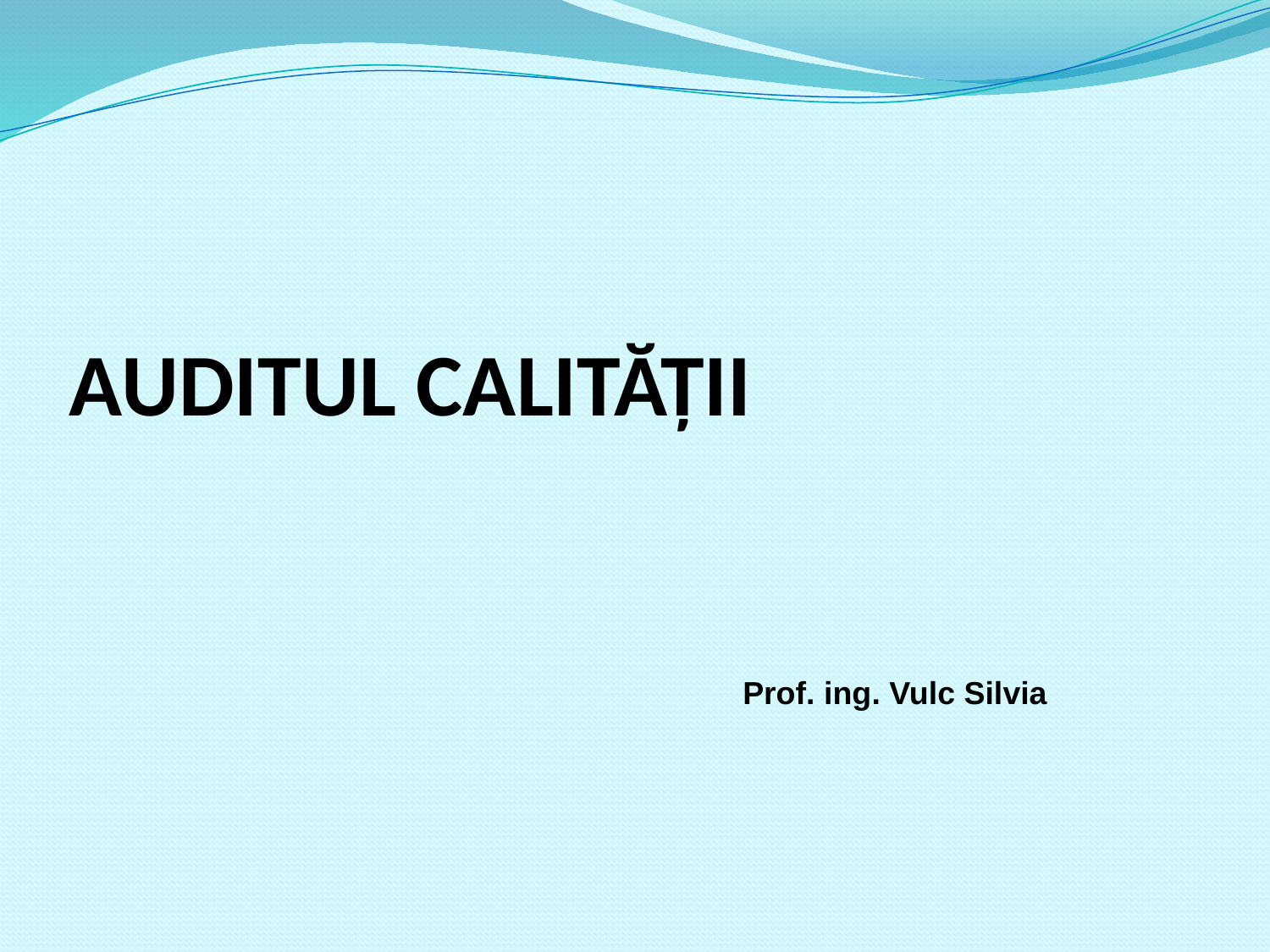

# AUDITUL CALITĂŢII
Prof. ing. Vulc Silvia